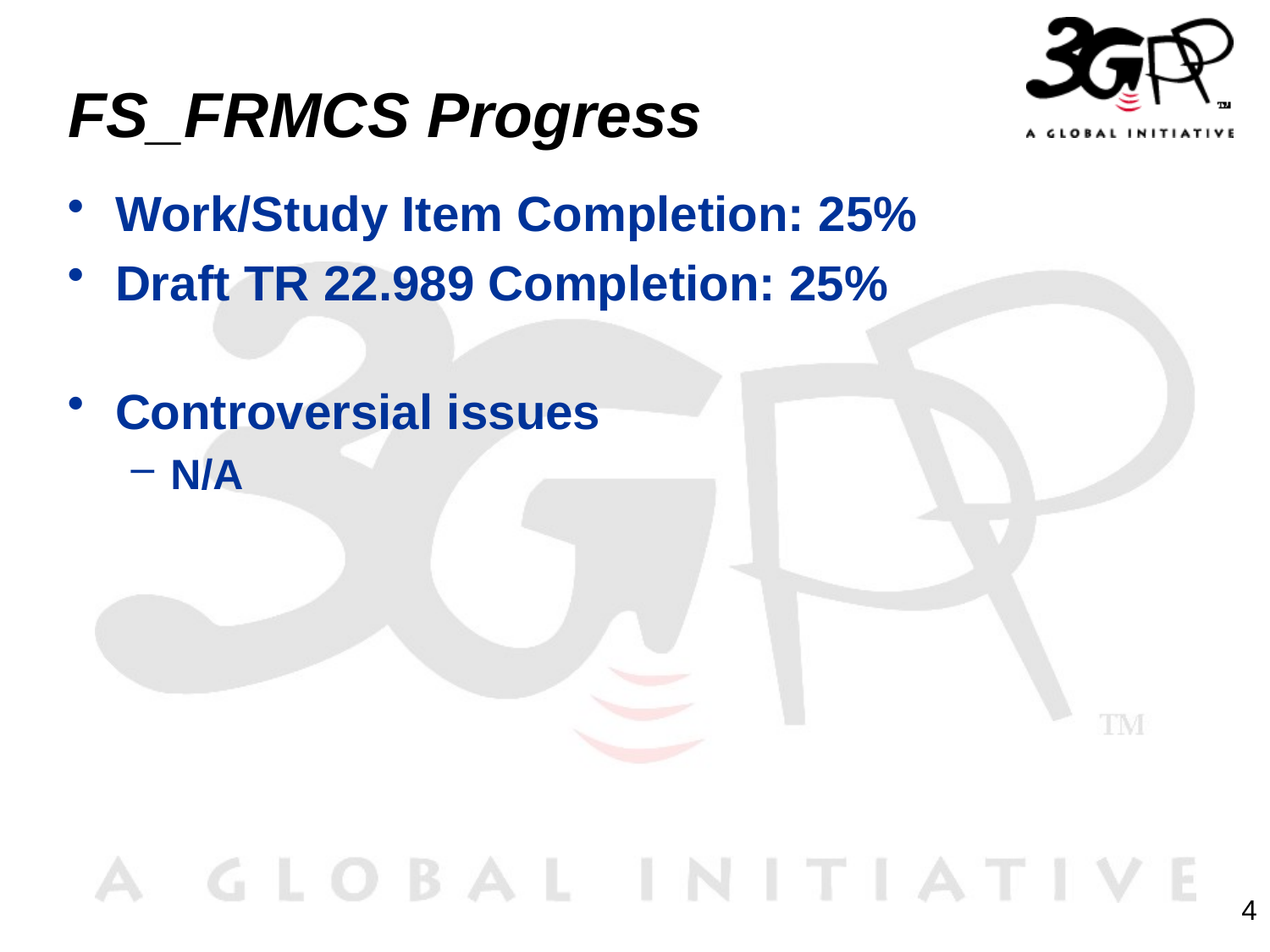

# FS_FRMCS Progress
Work/Study Item Completion: 25%
Draft TR 22.989 Completion: 25%

Controversial issues
N/A
4